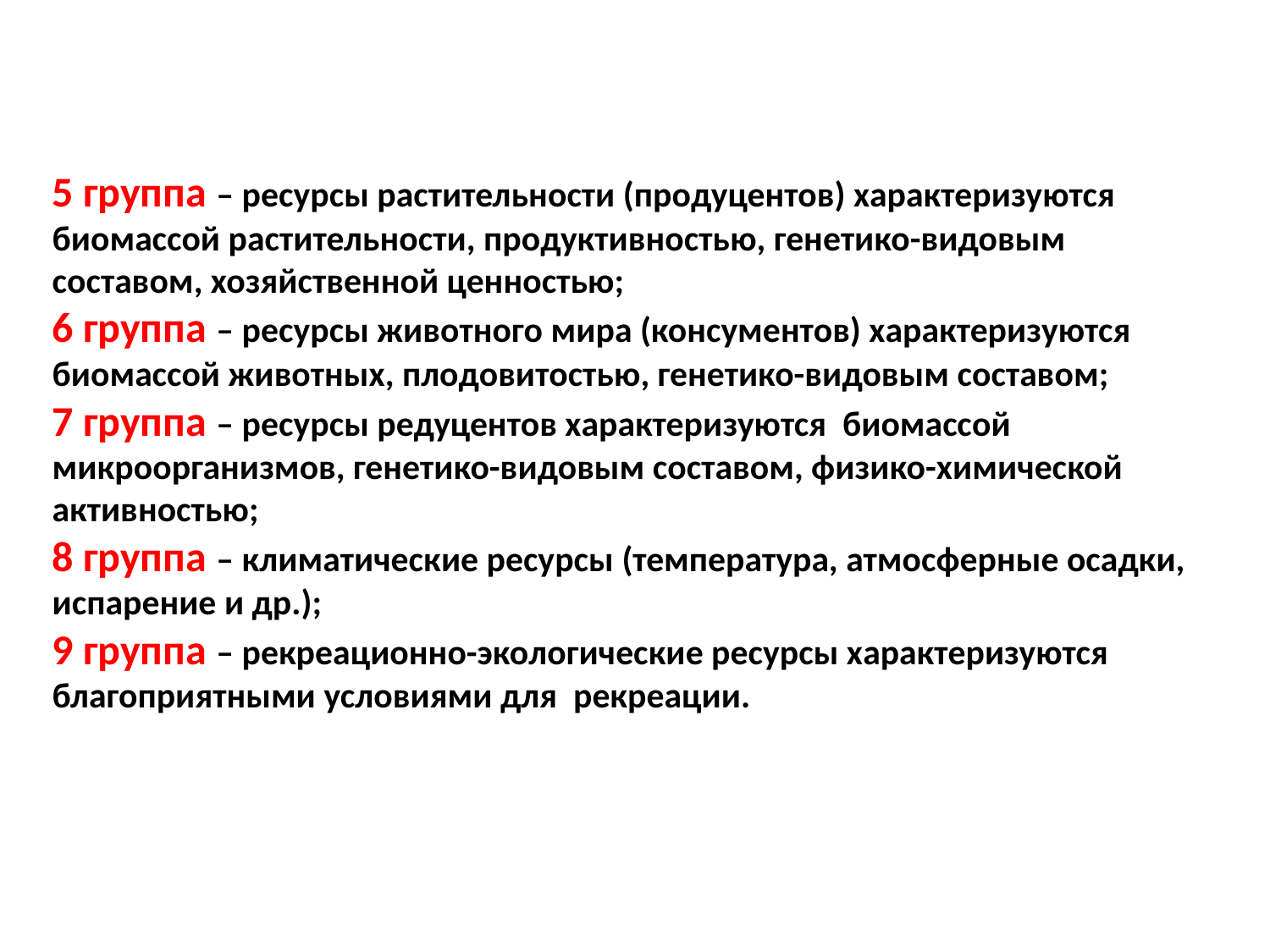

5 группа – ресурсы растительности (продуцентов) характеризуются биомассой растительности, продуктивностью, генетико-видовым составом, хозяйственной ценностью;
6 группа – ресурсы животного мира (консументов) характеризуются биомассой животных, плодовитостью, генетико-видовым составом;
7 группа – ресурсы редуцентов характеризуются  биомассой микроорганизмов, генетико-видовым составом, физико-химической активностью;
8 группа – климатические ресурсы (температура, атмосферные осадки, испарение и др.);
9 группа – рекреационно-экологические ресурсы характеризуются благоприятными условиями для  рекреации.